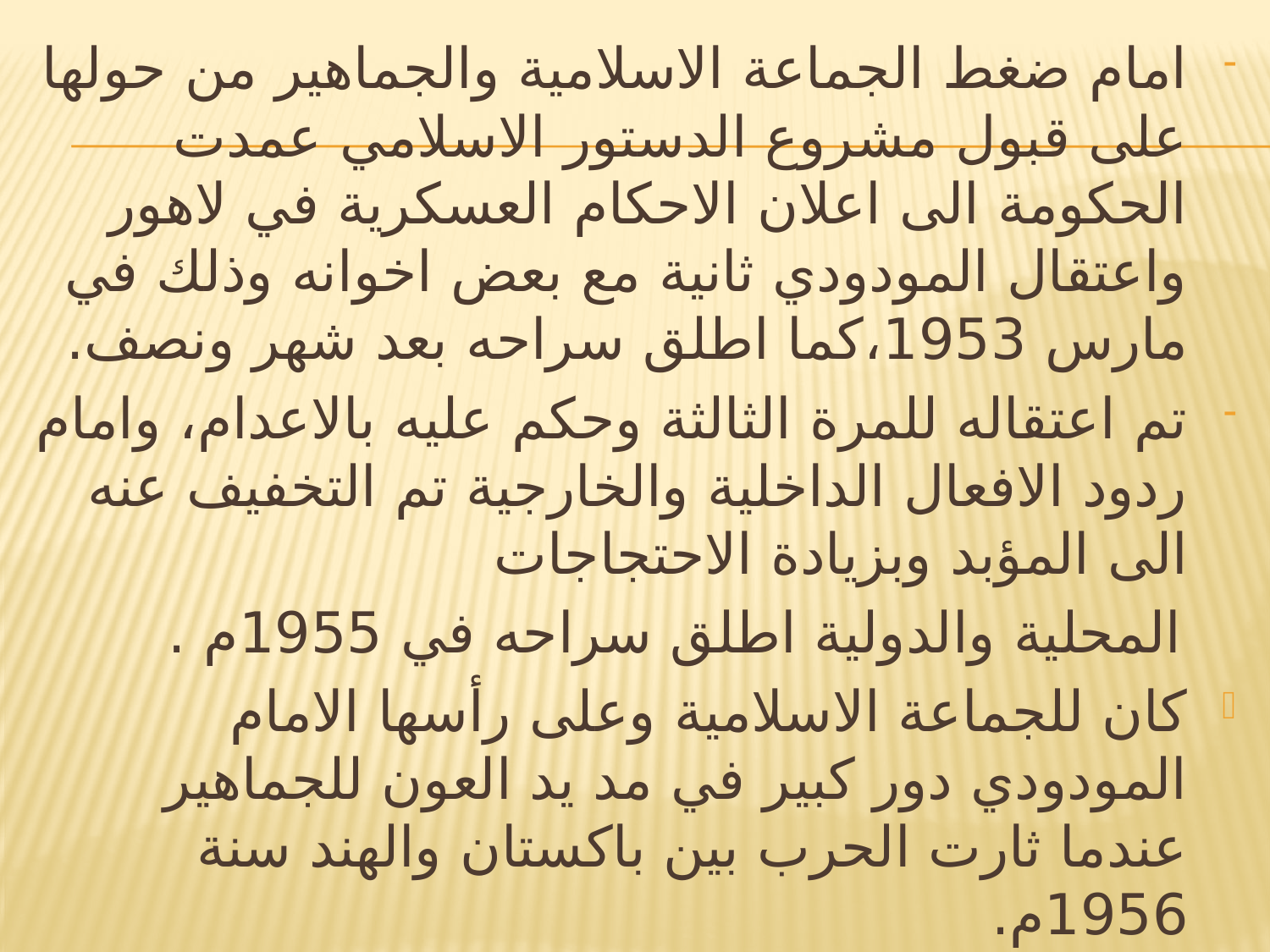

امام ضغط الجماعة الاسلامية والجماهير من حولها على قبول مشروع الدستور الاسلامي عمدت الحكومة الى اعلان الاحكام العسكرية في لاهور واعتقال المودودي ثانية مع بعض اخوانه وذلك في مارس 1953،كما اطلق سراحه بعد شهر ونصف.
تم اعتقاله للمرة الثالثة وحكم عليه بالاعدام، وامام ردود الافعال الداخلية والخارجية تم التخفيف عنه الى المؤبد وبزيادة الاحتجاجات
   المحلية والدولية اطلق سراحه في 1955م .
كان للجماعة الاسلامية وعلى رأسها الامام المودودي دور كبير في مد يد العون للجماهير عندما ثارت الحرب بين باكستان والهند سنة 1956م.
طالب اخوانه في الجماعة بإعفائه عن رئاسة الجماعة لأسباب صحية سنة 1972م وتفرغ بعدها الى التأليف .